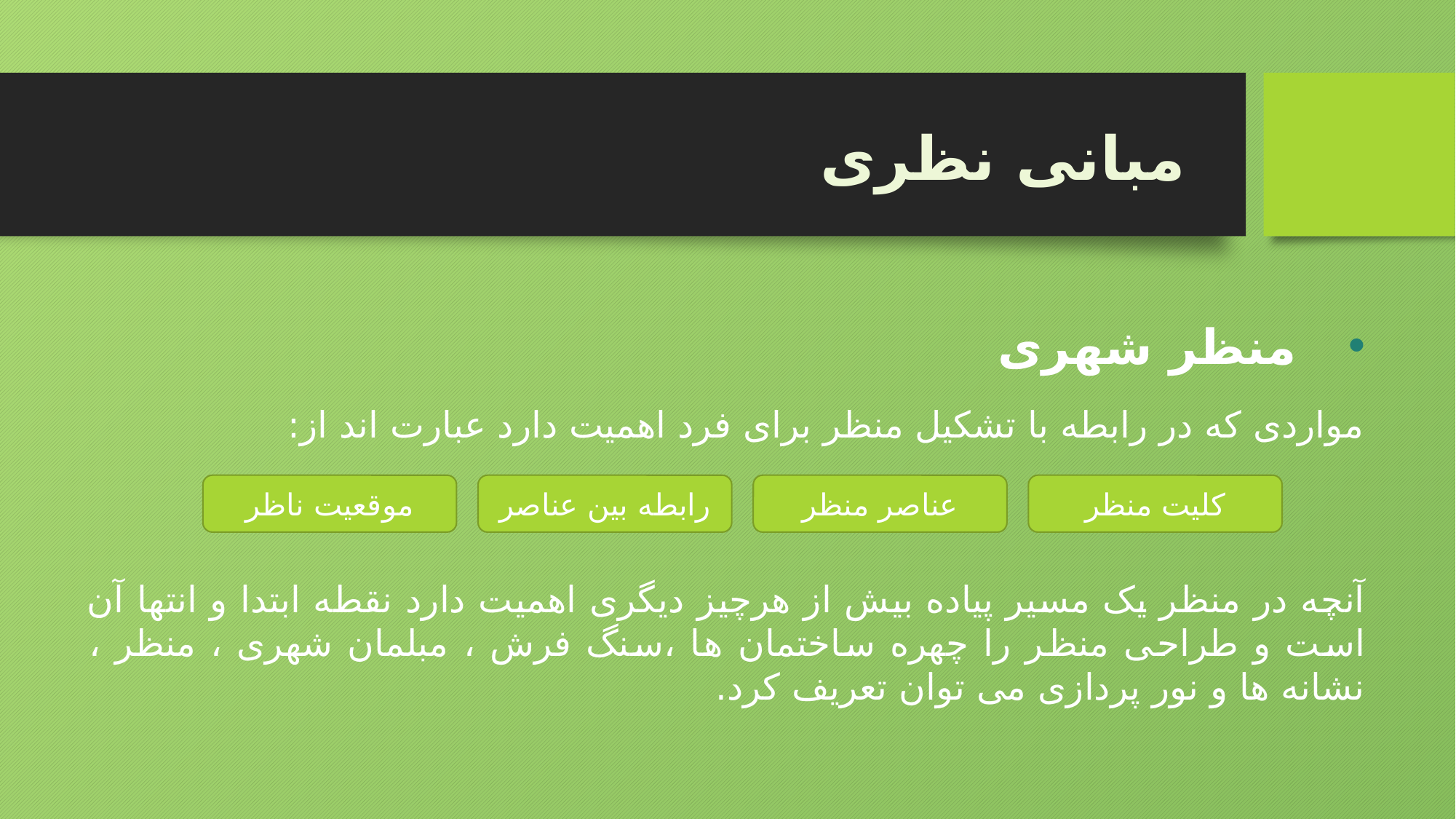

مبانی نظری
منظر شهری
مواردی که در رابطه با تشکیل منظر برای فرد اهمیت دارد عبارت اند از:

آنچه در منظر یک مسیر پیاده بیش از هرچیز دیگری اهمیت دارد نقطه ابتدا و انتها آن است و طراحی منظر را چهره ساختمان ها ،سنگ فرش ، مبلمان شهری ، منظر ، نشانه ها و نور پردازی می توان تعریف کرد.
موقعیت ناظر
رابطه بین عناصر
عناصر منظر
کلیت منظر